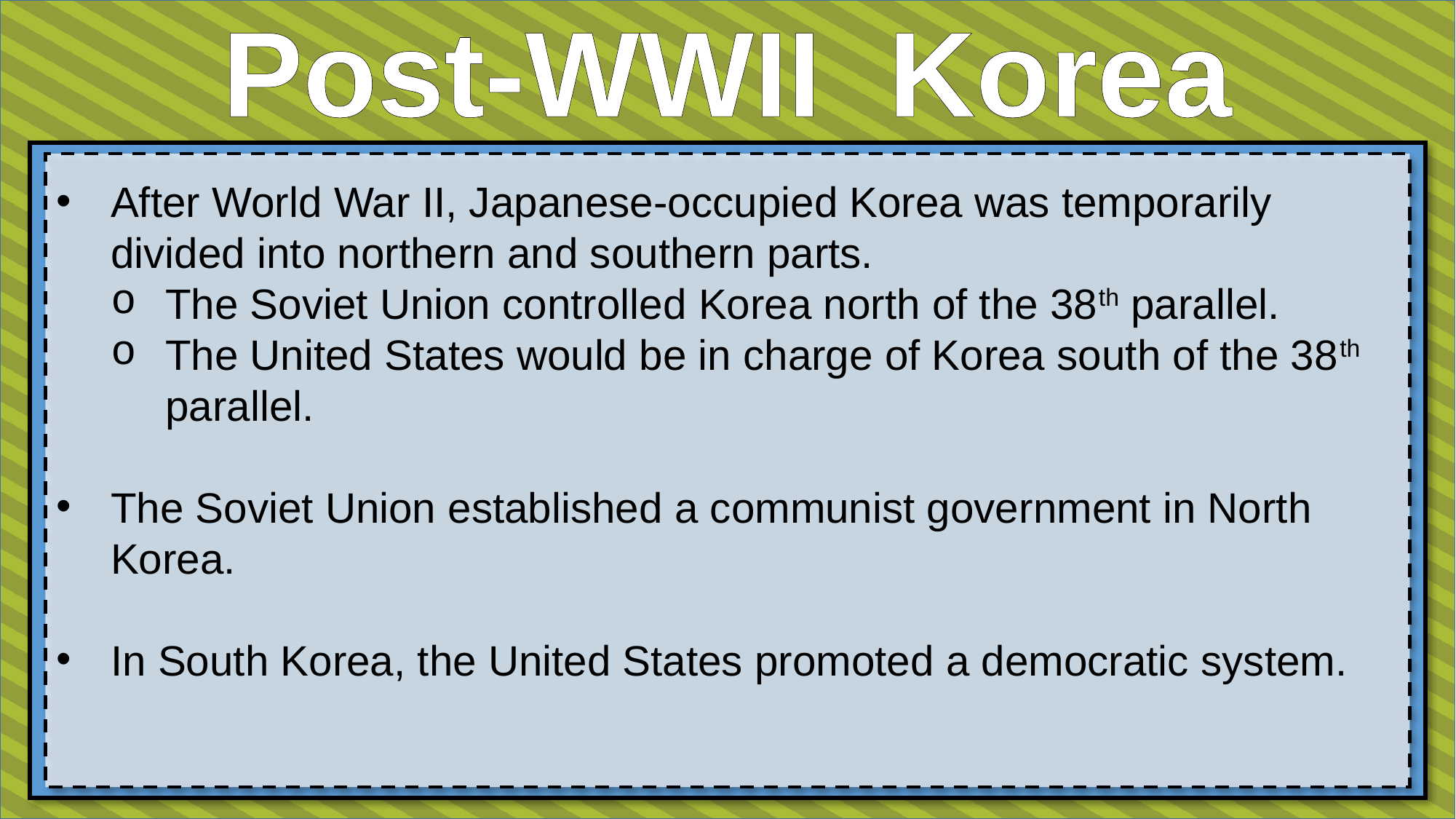

Post-WWII  Korea

After World War II, Japanese-occupied Korea was temporarily divided into northern and southern parts.
The Soviet Union controlled Korea north of the 38th parallel.
The United States would be in charge of Korea south of the 38th parallel.

The Soviet Union established a communist government in North Korea.

In South Korea, the United States promoted a democratic system.